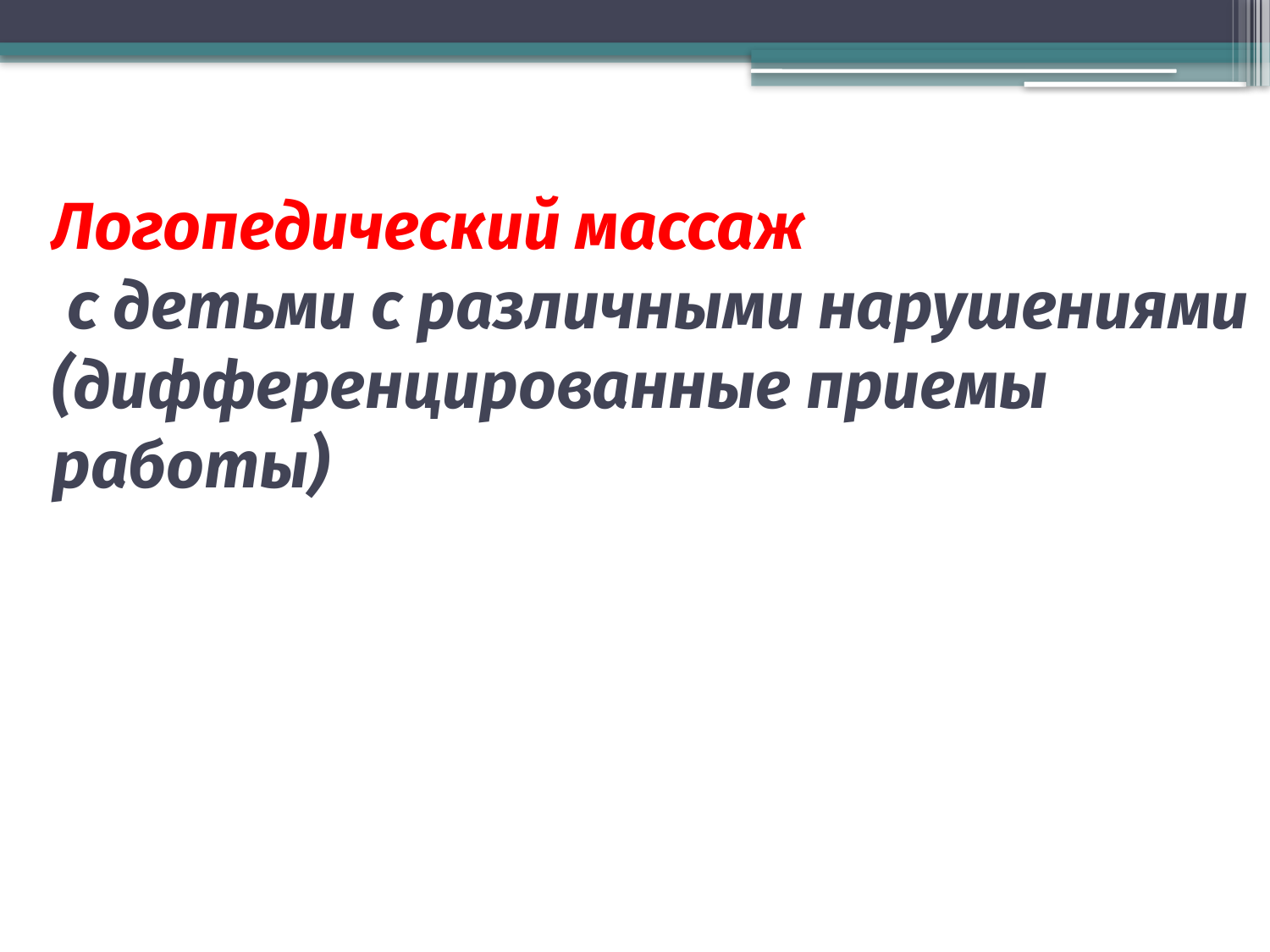

# Логопедический массаж с детьми с различными нарушениями (дифференцированные приемы работы)